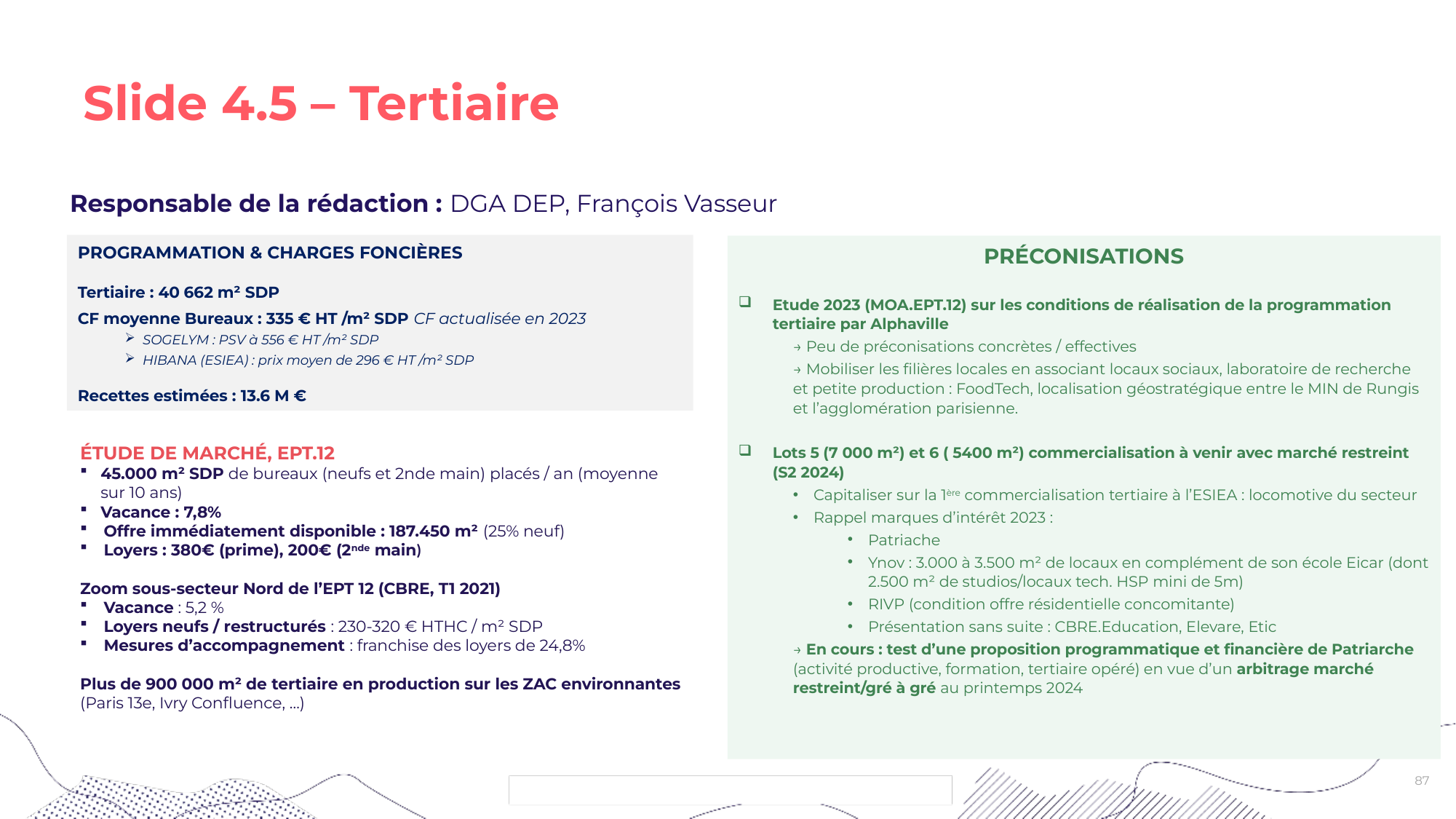

# Slide 4.5 – Tertiaire
Responsable de la rédaction : DGA DEP, François Vasseur
PROGRAMMATION & CHARGES FONCIÈRES
Tertiaire : 40 662 m² SDP
CF moyenne Bureaux : 335 € HT /m² SDP CF actualisée en 2023
SOGELYM : PSV à 556 € HT /m² SDP
HIBANA (ESIEA) : prix moyen de 296 € HT /m² SDP
Recettes estimées : 13.6 M €

PRÉCONISATIONS

Etude 2023 (MOA.EPT.12) sur les conditions de réalisation de la programmation tertiaire par Alphaville
→ Peu de préconisations concrètes / effectives
→ Mobiliser les filières locales en associant locaux sociaux, laboratoire de recherche et petite production : FoodTech, localisation géostratégique entre le MIN de Rungis et l’agglomération parisienne.

Lots 5 (7 000 m²) et 6 ( 5400 m²) commercialisation à venir avec marché restreint (S2 2024)
Capitaliser sur la 1ère commercialisation tertiaire à l’ESIEA : locomotive du secteur
Rappel marques d’intérêt 2023 :
Patriache
Ynov : 3.000 à 3.500 m² de locaux en complément de son école Eicar (dont 2.500 m² de studios/locaux tech. HSP mini de 5m)
RIVP (condition offre résidentielle concomitante)
Présentation sans suite : CBRE.Education, Elevare, Etic
→ En cours : test d’une proposition programmatique et financière de Patriarche (activité productive, formation, tertiaire opéré) en vue d’un arbitrage marché restreint/gré à gré au printemps 2024
ÉTUDE DE MARCHÉ, EPT.12
45.000 m² SDP de bureaux (neufs et 2nde main) placés / an (moyenne sur 10 ans)
Vacance : 7,8%
Offre immédiatement disponible : 187.450 m² (25% neuf)
Loyers : 380€ (prime), 200€ (2nde main)

Zoom sous-secteur Nord de l’EPT 12 (CBRE, T1 2021)
Vacance : 5,2 %
Loyers neufs / restructurés : 230-320 € HTHC / m² SDP
Mesures d’accompagnement : franchise des loyers de 24,8%

Plus de 900 000 m² de tertiaire en production sur les ZAC environnantes (Paris 13e, Ivry Confluence, …)
87